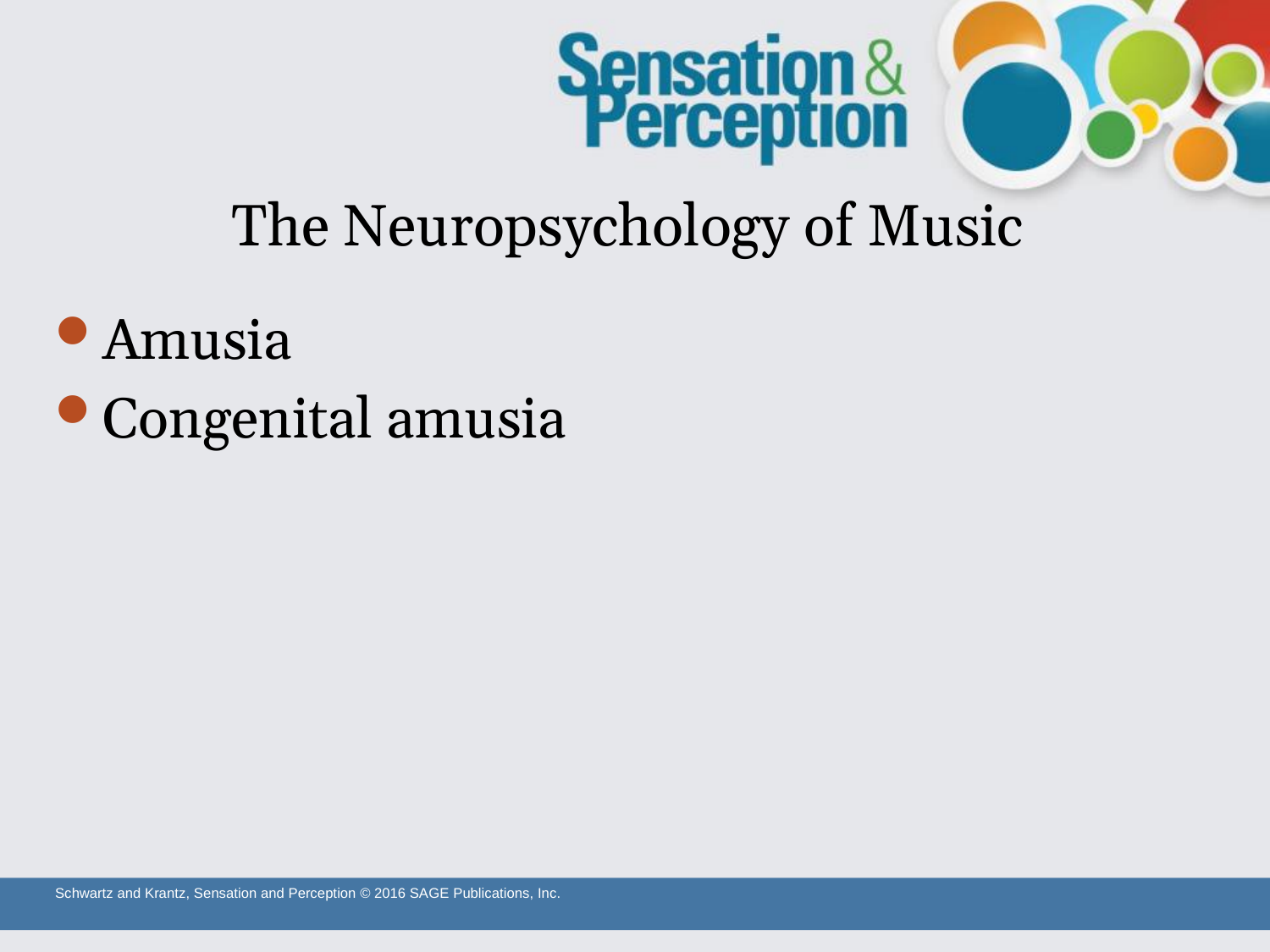

# The Neuropsychology of Music
Amusia
Congenital amusia
Schwartz and Krantz, Sensation and Perception © 2016 SAGE Publications, Inc.